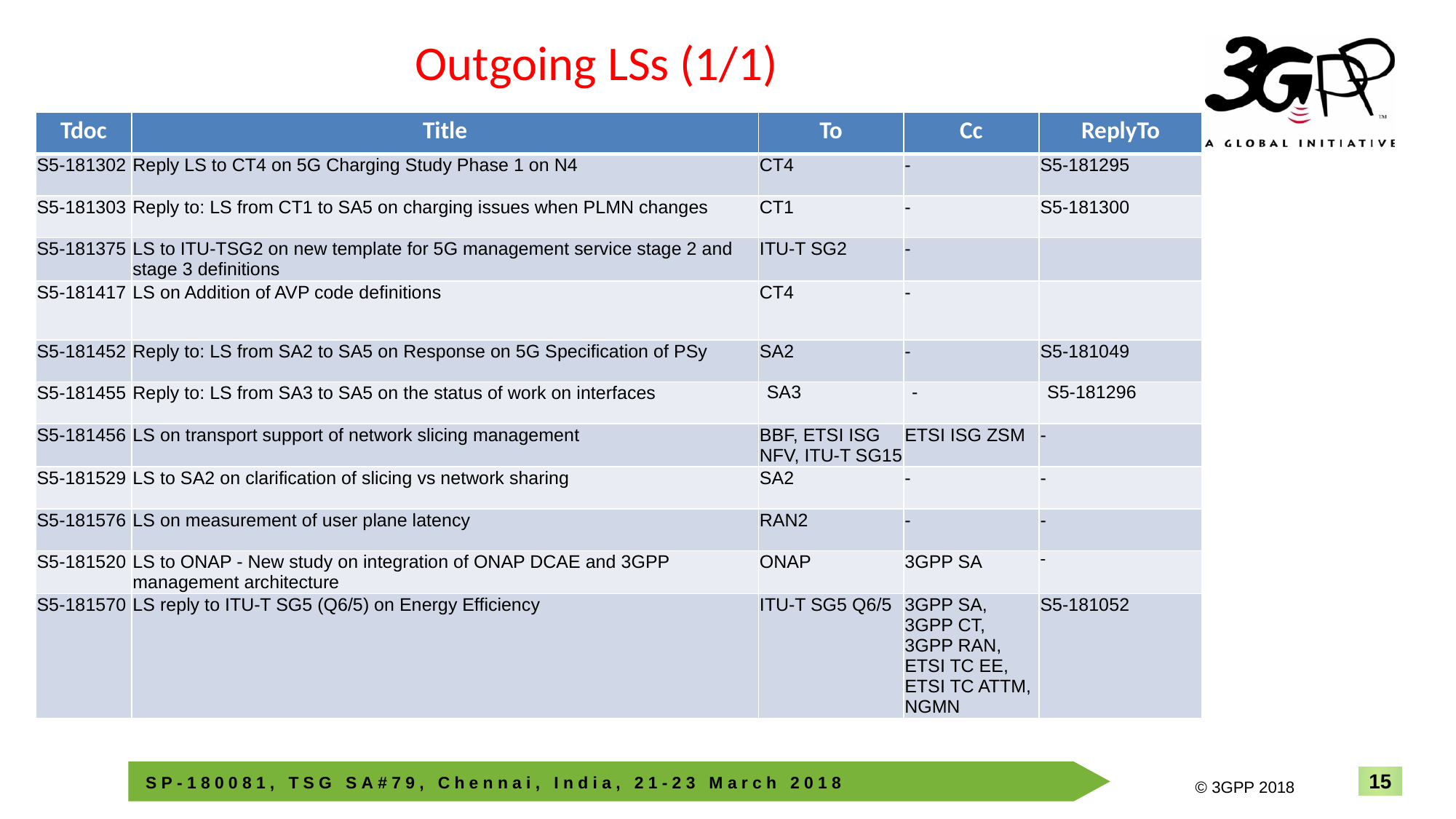

# Outgoing LSs (1/1)
| Tdoc | Title | To | Cc | ReplyTo |
| --- | --- | --- | --- | --- |
| S5-181302 | Reply LS to CT4 on 5G Charging Study Phase 1 on N4 | CT4 | - | S5-181295 |
| S5-181303 | Reply to: LS from CT1 to SA5 on charging issues when PLMN changes | CT1 | - | S5-181300 |
| S5-181375 | LS to ITU-TSG2 on new template for 5G management service stage 2 and stage 3 definitions | ITU-T SG2 | - |  |
| S5-181417 | LS on Addition of AVP code definitions | CT4 | - |  |
| S5-181452 | Reply to: LS from SA2 to SA5 on Response on 5G Specification of PSy | SA2 | - | S5-181049 |
| S5-181455 | Reply to: LS from SA3 to SA5 on the status of work on interfaces | SA3 | - | S5-181296 |
| S5-181456 | LS on transport support of network slicing management | BBF, ETSI ISG NFV, ITU-T SG15 | ETSI ISG ZSM | - |
| S5-181529 | LS to SA2 on clarification of slicing vs network sharing | SA2 | - | - |
| S5-181576 | LS on measurement of user plane latency | RAN2 | - | - |
| S5-181520 | LS to ONAP - New study on integration of ONAP DCAE and 3GPP management architecture | ONAP | 3GPP SA | - |
| S5-181570 | LS reply to ITU-T SG5 (Q6/5) on Energy Efficiency | ITU-T SG5 Q6/5 | 3GPP SA, 3GPP CT, 3GPP RAN, ETSI TC EE, ETSI TC ATTM, NGMN | S5-181052 |